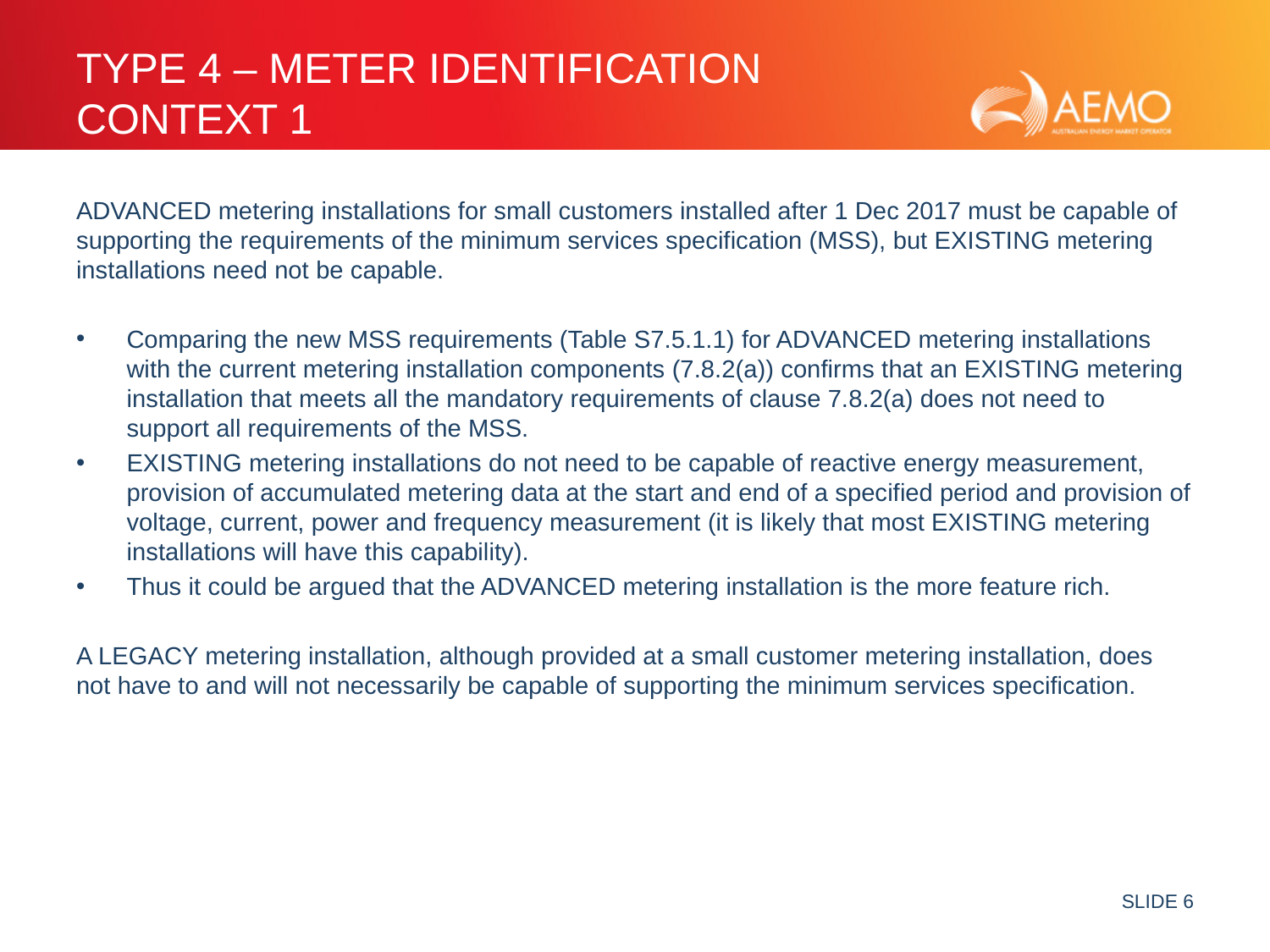

# Type 4 – Meter Identification Context 1
ADVANCED metering installations for small customers installed after 1 Dec 2017 must be capable of supporting the requirements of the minimum services specification (MSS), but EXISTING metering installations need not be capable.

Comparing the new MSS requirements (Table S7.5.1.1) for ADVANCED metering installations with the current metering installation components (7.8.2(a)) confirms that an EXISTING metering installation that meets all the mandatory requirements of clause 7.8.2(a) does not need to support all requirements of the MSS.
EXISTING metering installations do not need to be capable of reactive energy measurement, provision of accumulated metering data at the start and end of a specified period and provision of voltage, current, power and frequency measurement (it is likely that most EXISTING metering installations will have this capability).
Thus it could be argued that the ADVANCED metering installation is the more feature rich.

A LEGACY metering installation, although provided at a small customer metering installation, does not have to and will not necessarily be capable of supporting the minimum services specification.